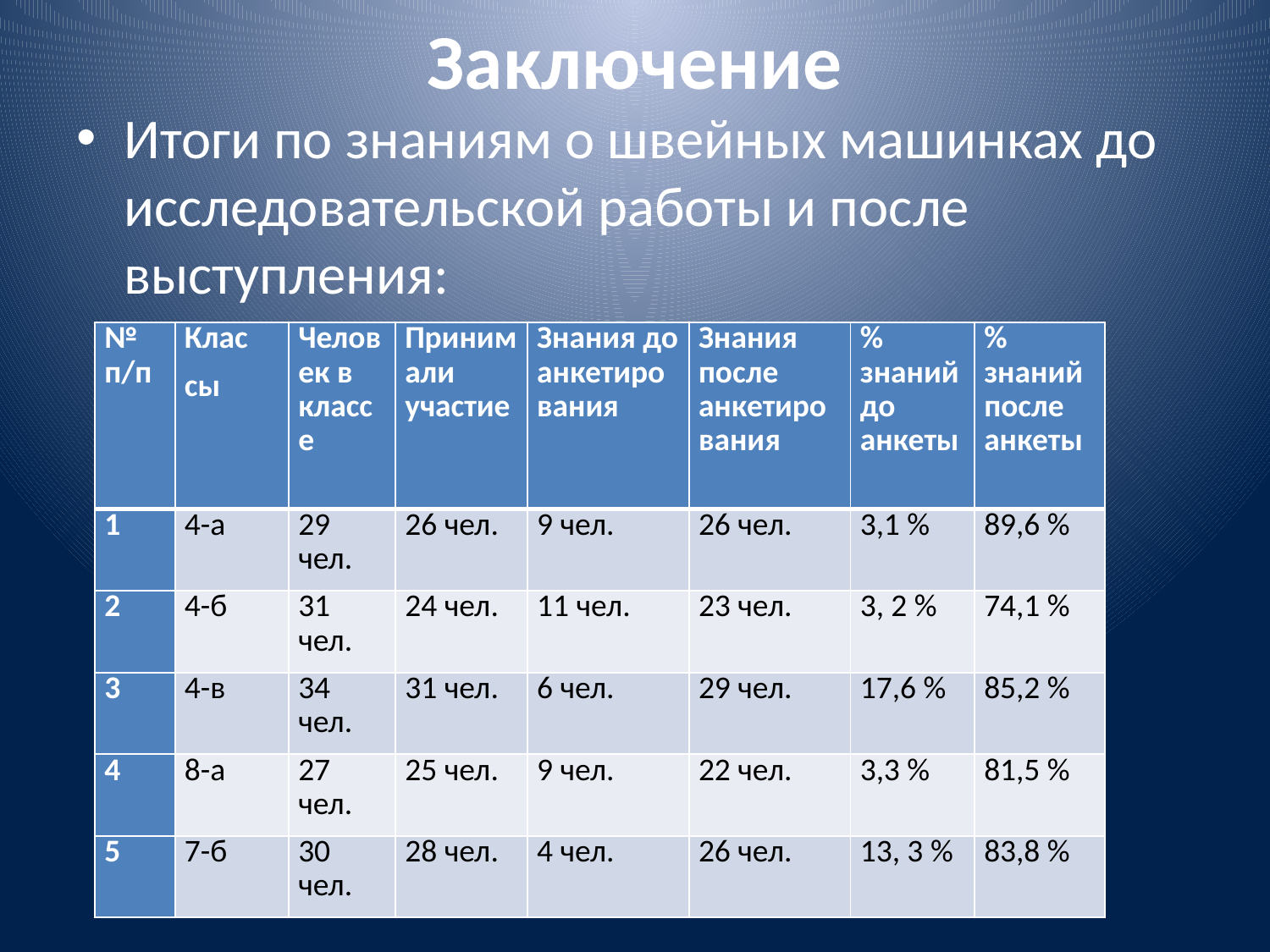

# Заключение
Итоги по знаниям о швейных машинках до исследовательской работы и после выступления:

| № п/п | Клас сы | Человек в классе | Принимали участие | Знания до анкетирования | Знания после анкетирования | % знаний до анкеты | % знаний после анкеты |
| --- | --- | --- | --- | --- | --- | --- | --- |
| 1 | 4-а | 29 чел. | 26 чел. | 9 чел. | 26 чел. | 3,1 % | 89,6 % |
| 2 | 4-б | 31 чел. | 24 чел. | 11 чел. | 23 чел. | 3, 2 % | 74,1 % |
| 3 | 4-в | 34 чел. | 31 чел. | 6 чел. | 29 чел. | 17,6 % | 85,2 % |
| 4 | 8-а | 27 чел. | 25 чел. | 9 чел. | 22 чел. | 3,3 % | 81,5 % |
| 5 | 7-б | 30 чел. | 28 чел. | 4 чел. | 26 чел. | 13, 3 % | 83,8 % |